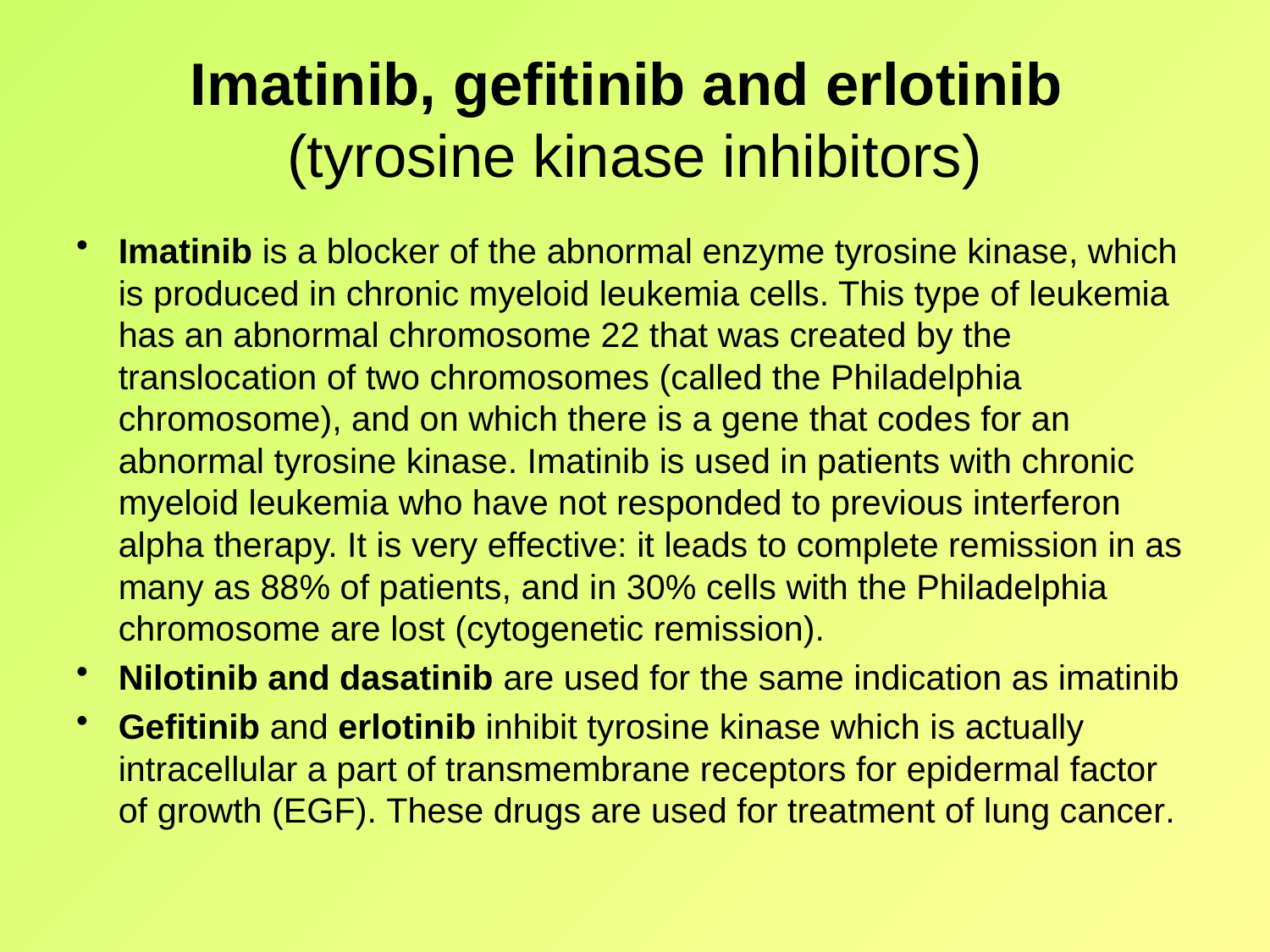

# Imatinib, gefitinib and erlotinib (tyrosine kinase inhibitors)
Imatinib is a blocker of the abnormal enzyme tyrosine kinase, which is produced in chronic myeloid leukemia cells. This type of leukemia has an abnormal chromosome 22 that was created by the translocation of two chromosomes (called the Philadelphia chromosome), and on which there is a gene that codes for an abnormal tyrosine kinase. Imatinib is used in patients with chronic myeloid leukemia who have not responded to previous interferon alpha therapy. It is very effective: it leads to complete remission in as many as 88% of patients, and in 30% cells with the Philadelphia chromosome are lost (cytogenetic remission).
Nilotinib and dasatinib are used for the same indication as imatinib
Gefitinib and erlotinib inhibit tyrosine kinase which is actually intracellular a part of transmembrane receptors for epidermal factor of growth (EGF). These drugs are used for treatment of lung cancer.